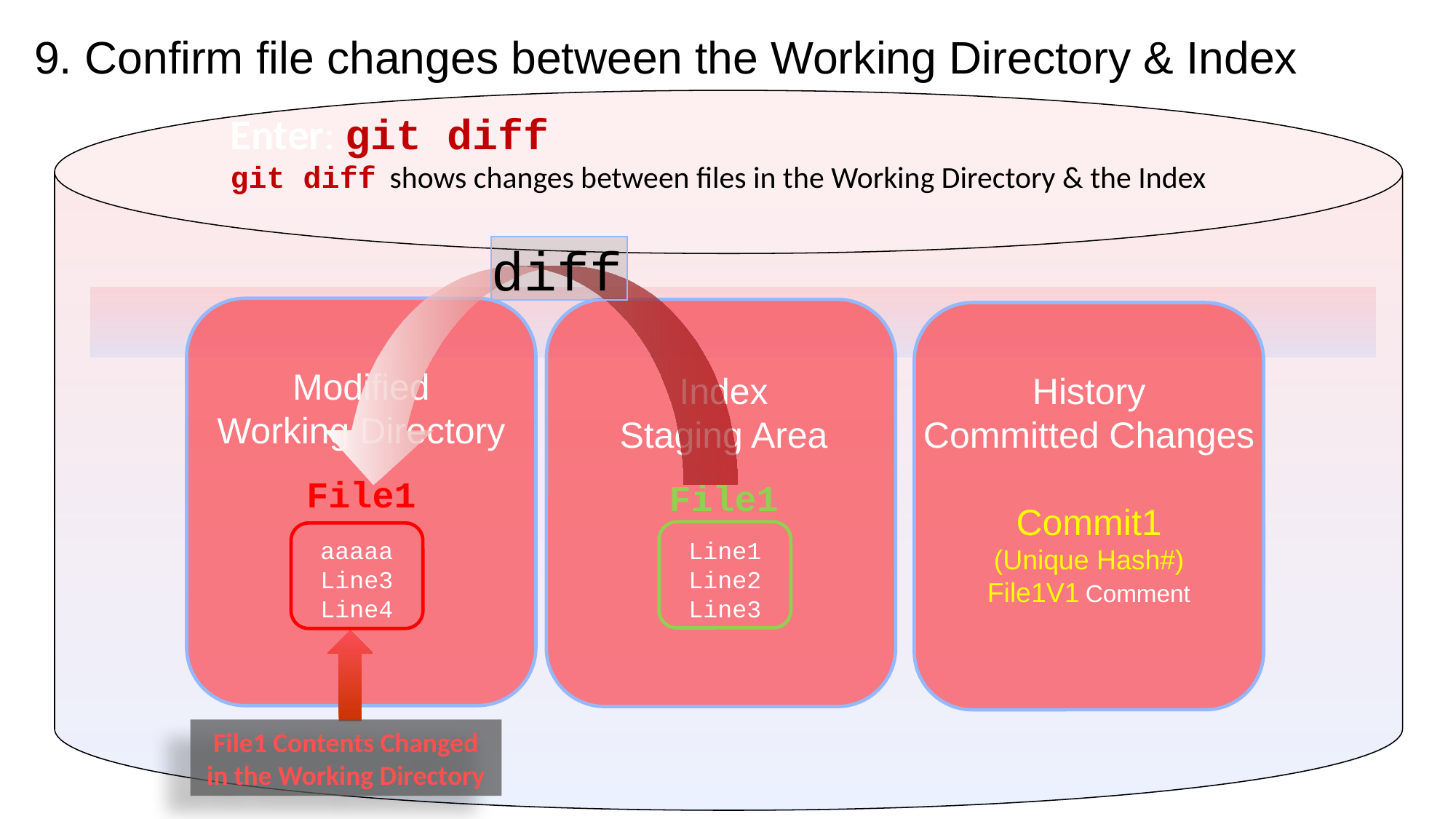

# 9. Confirm file changes between the Working Directory & Index

Enter: git diff
git diff  shows changes between files in the Working Directory & the Index

diff

Modified
Working Directory

File1

Index
Staging Area

File1

History
Committed Changes

Commit1
(Unique Hash#)
File1V1 Comment

Line1
Line2
Line3

aaaaa
Line3
Line4

File1 Contents Changed
in the Working Directory